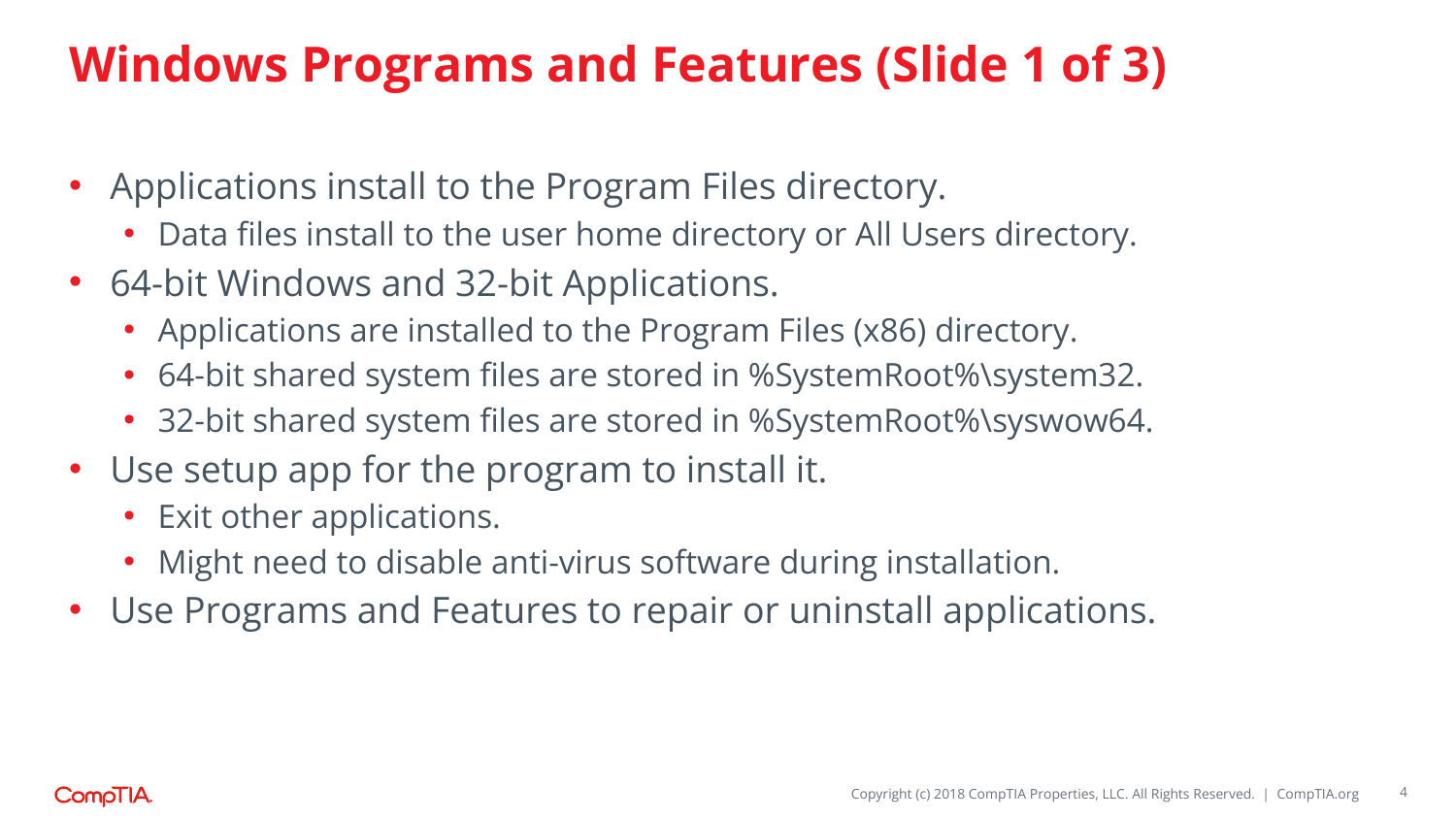

# Windows Programs and Features (Slide 1 of 3)
Applications install to the Program Files directory.
Data files install to the user home directory or All Users directory.
64-bit Windows and 32-bit Applications.
Applications are installed to the Program Files (x86) directory.
64-bit shared system files are stored in %SystemRoot%\system32.
32-bit shared system files are stored in %SystemRoot%\syswow64.
Use setup app for the program to install it.
Exit other applications.
Might need to disable anti-virus software during installation.
Use Programs and Features to repair or uninstall applications.
4